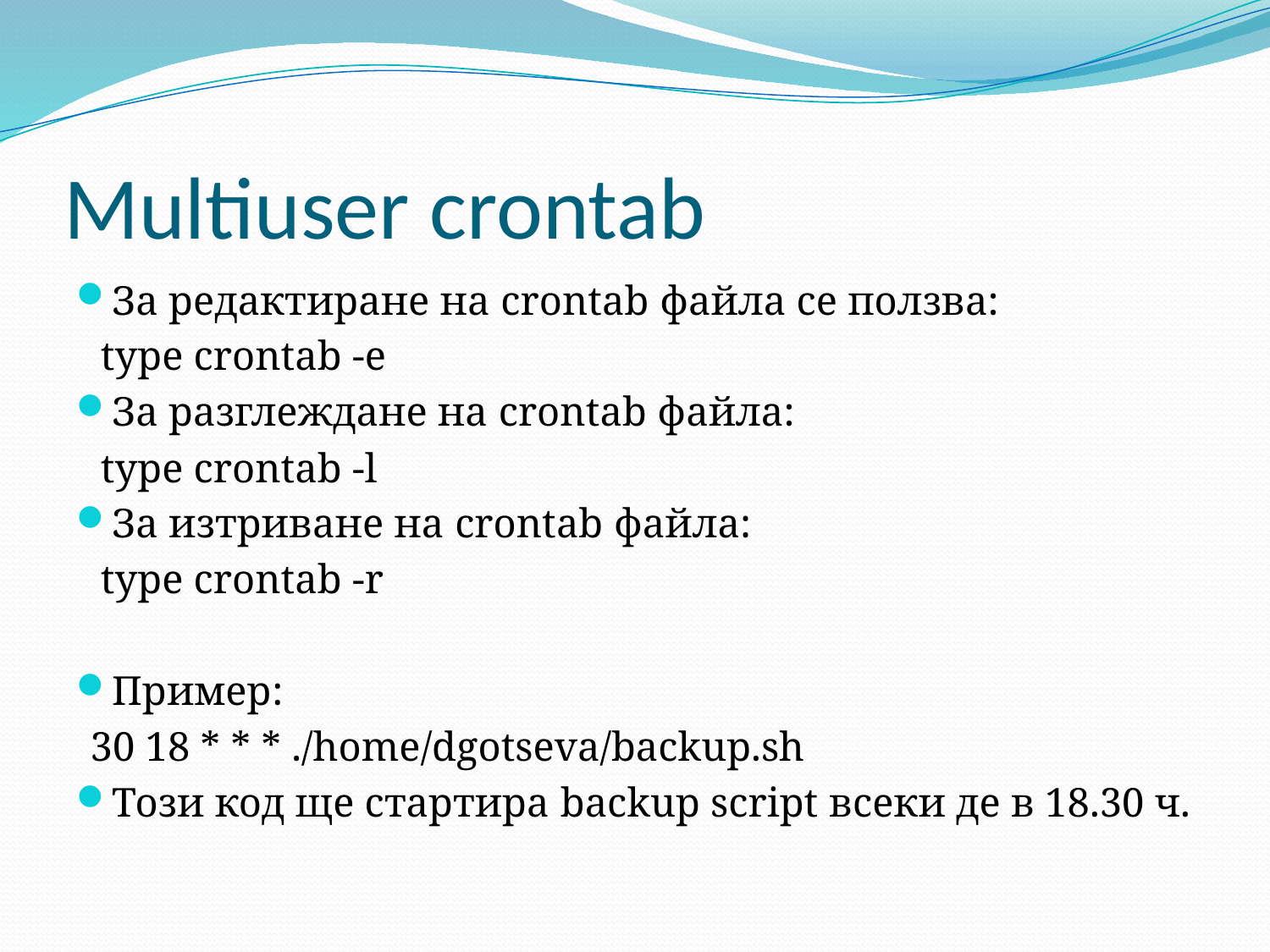

# Multiuser crontab
За редактиране на crontab файла се ползва:
 type crontab -e
За разглеждане на crontab файла:
 type crontab -l
За изтриване на crontab файла:
 type crontab -r

Пример:
30 18 * * * ./home/dgotseva/backup.sh
Този код ще стартира backup script всеки де в 18.30 ч.